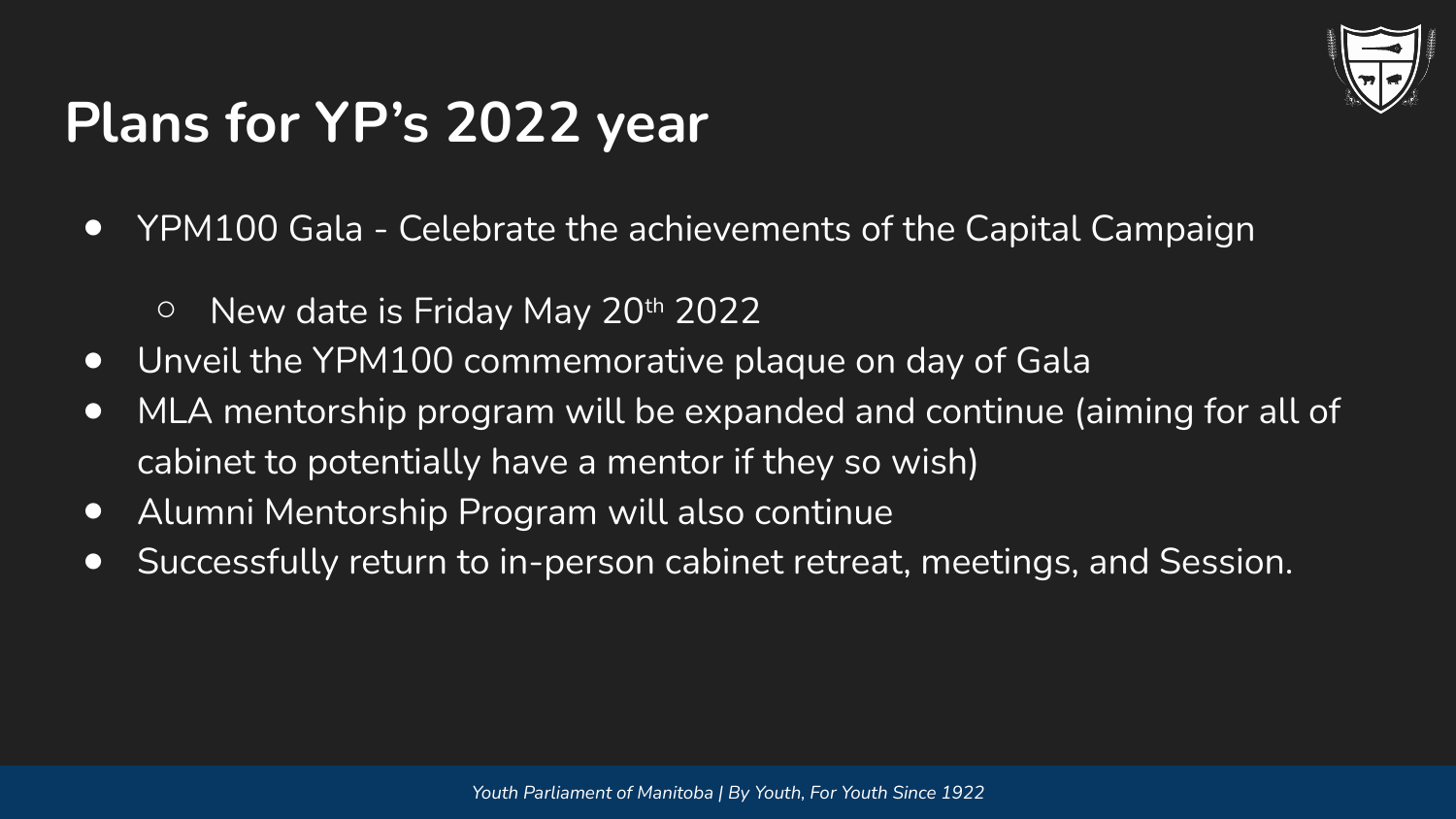

# Plans for YP’s 2022 year
YPM100 Gala - Celebrate the achievements of the Capital Campaign
New date is Friday May 20th 2022
Unveil the YPM100 commemorative plaque on day of Gala
MLA mentorship program will be expanded and continue (aiming for all of cabinet to potentially have a mentor if they so wish)
Alumni Mentorship Program will also continue
Successfully return to in-person cabinet retreat, meetings, and Session.